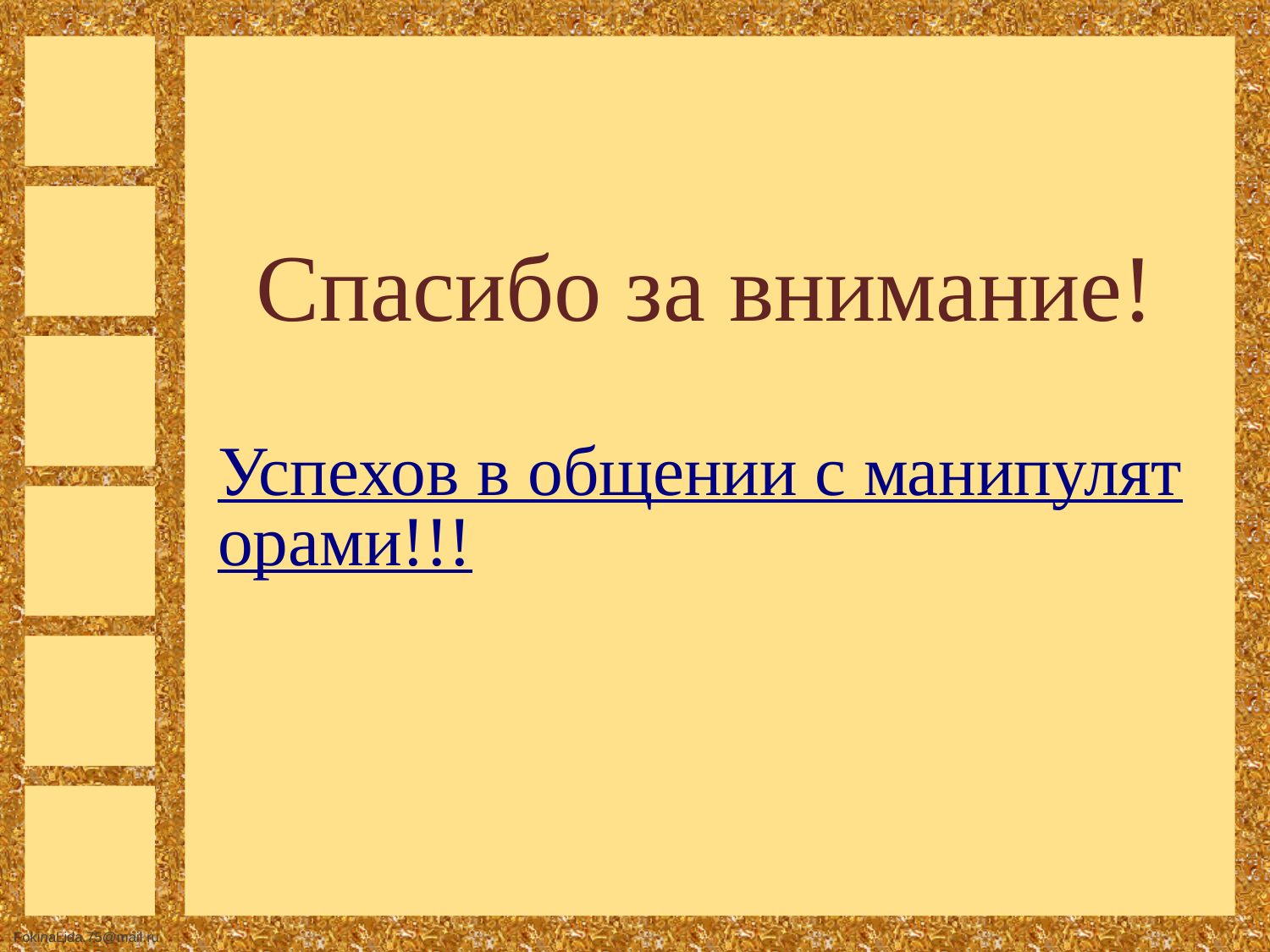

# Спасибо за внимание! Успехов в общении с манипуляторами!!!